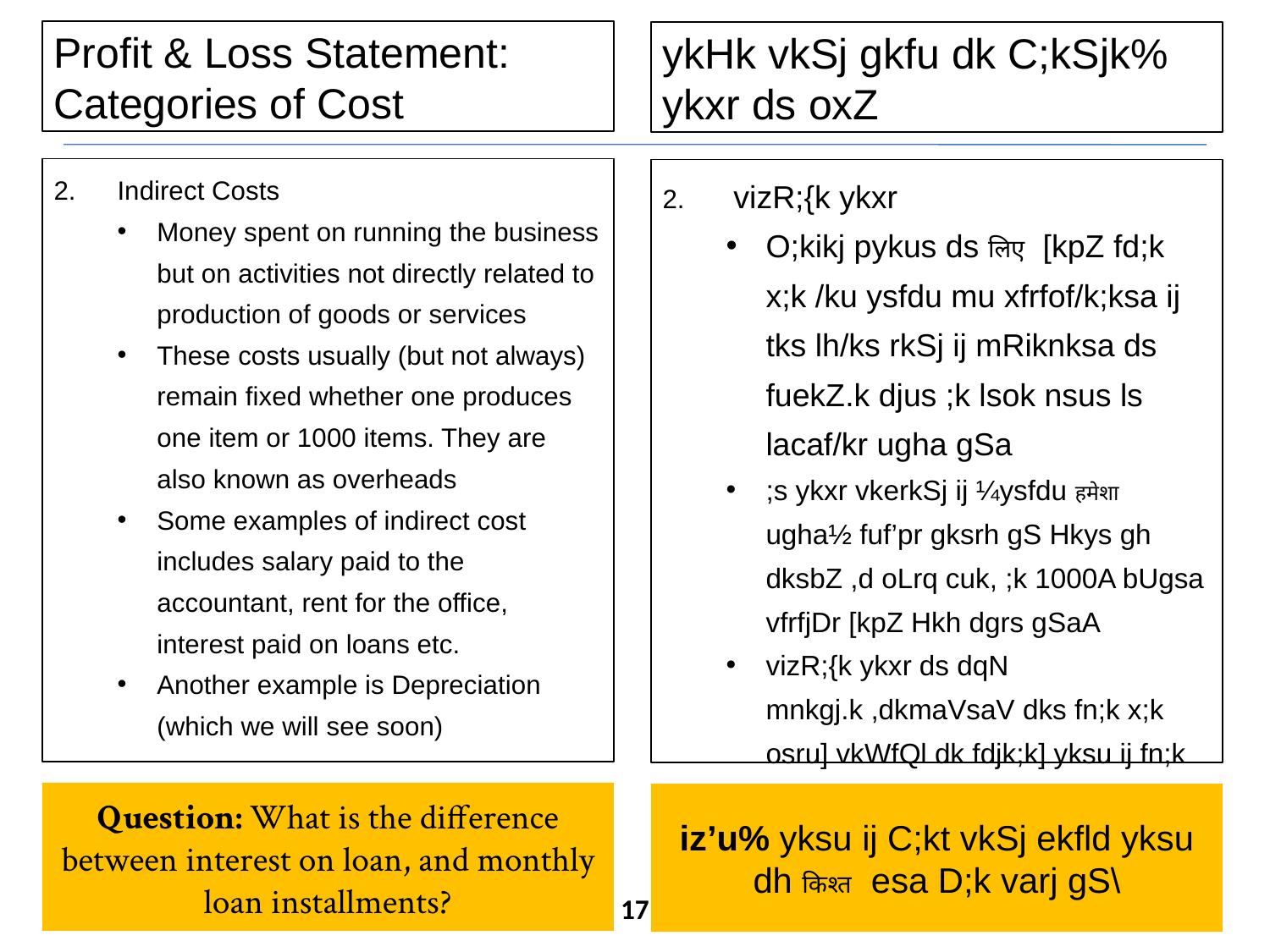

# Profit & Loss Statement: Categories of Cost
ykHk vkSj gkfu dk C;kSjk% ykxr ds oxZ
Indirect Costs
Money spent on running the business but on activities not directly related to production of goods or services
These costs usually (but not always) remain fixed whether one produces one item or 1000 items. They are also known as overheads
Some examples of indirect cost includes salary paid to the accountant, rent for the office, interest paid on loans etc.
Another example is Depreciation (which we will see soon)
 vizR;{k ykxr
O;kikj pykus ds लिए  [kpZ fd;k x;k /ku ysfdu mu xfrfof/k;ksa ij tks lh/ks rkSj ij mRiknksa ds fuekZ.k djus ;k lsok nsus ls lacaf/kr ugha gSa
;s ykxr vkerkSj ij ¼ysfdu हमेशा  ugha½ fuf’pr gksrh gS Hkys gh dksbZ ,d oLrq cuk, ;k 1000A bUgsa vfrfjDr [kpZ Hkh dgrs gSaA
vizR;{k ykxr ds dqN mnkgj.k ,dkmaVsaV dks fn;k x;k osru] vkWfQl dk fdjk;k] yksu ij fn;k x;k C;kt vkfn gSa
vU; mnkgj.k ewY;gzkl gS ¼ftlds ckjs esa ge tYn gh tkusaxs½
Question: What is the difference between interest on loan, and monthly loan installments?
iz’u% yksu ij C;kt vkSj ekfld yksu dh किश्त  esa D;k varj gS\
17